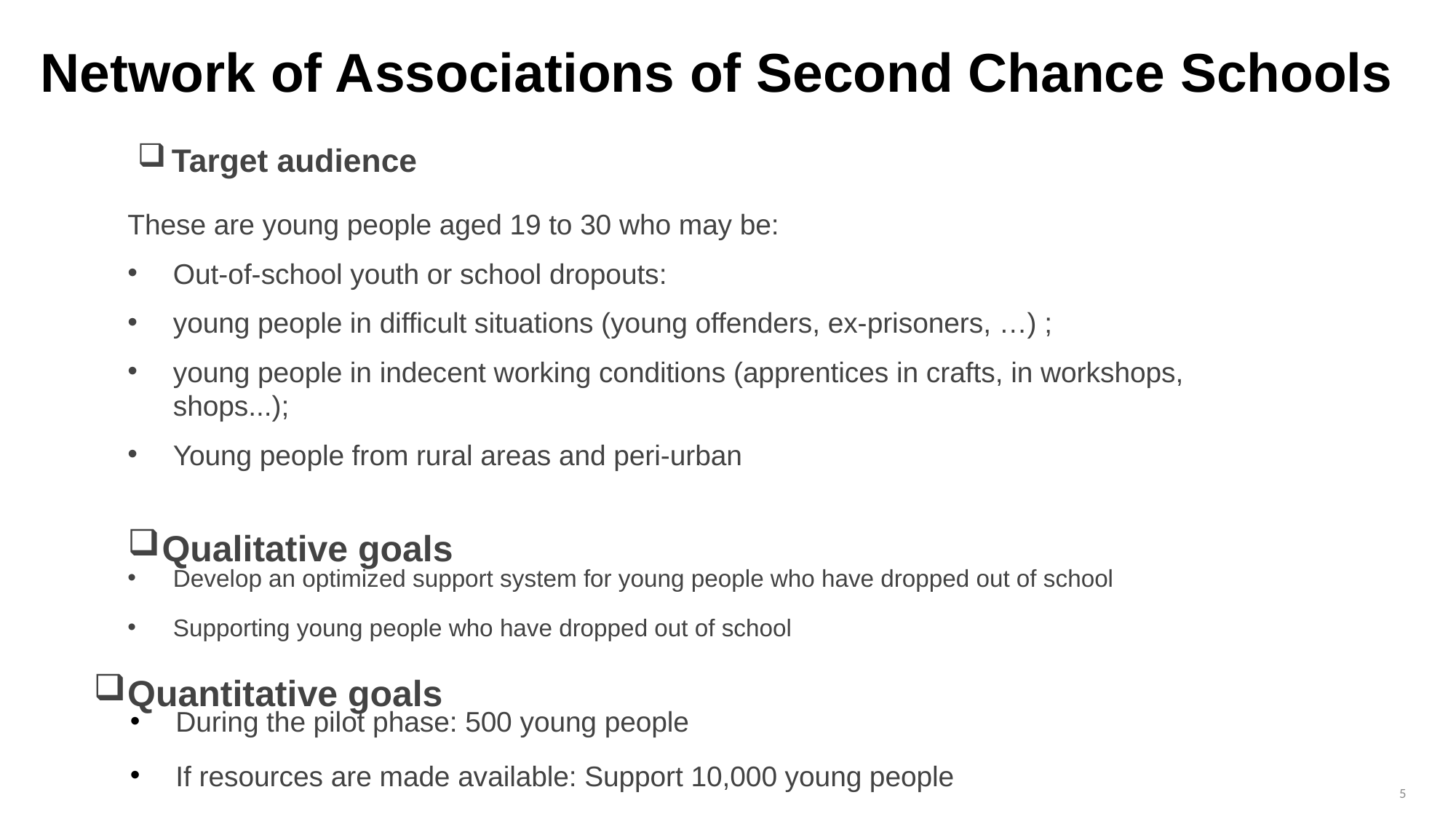

5
Network of Associations of Second Chance Schools
Target audience
These are young people aged 19 to 30 who may be:
Out-of-school youth or school dropouts:
young people in difficult situations (young offenders, ex-prisoners, …) ;
young people in indecent working conditions (apprentices in crafts, in workshops, shops...);
Young people from rural areas and peri-urban
Qualitative goals
Develop an optimized support system for young people who have dropped out of school
Supporting young people who have dropped out of school

Quantitative goals
During the pilot phase: 500 young people
If resources are made available: Support 10,000 young people